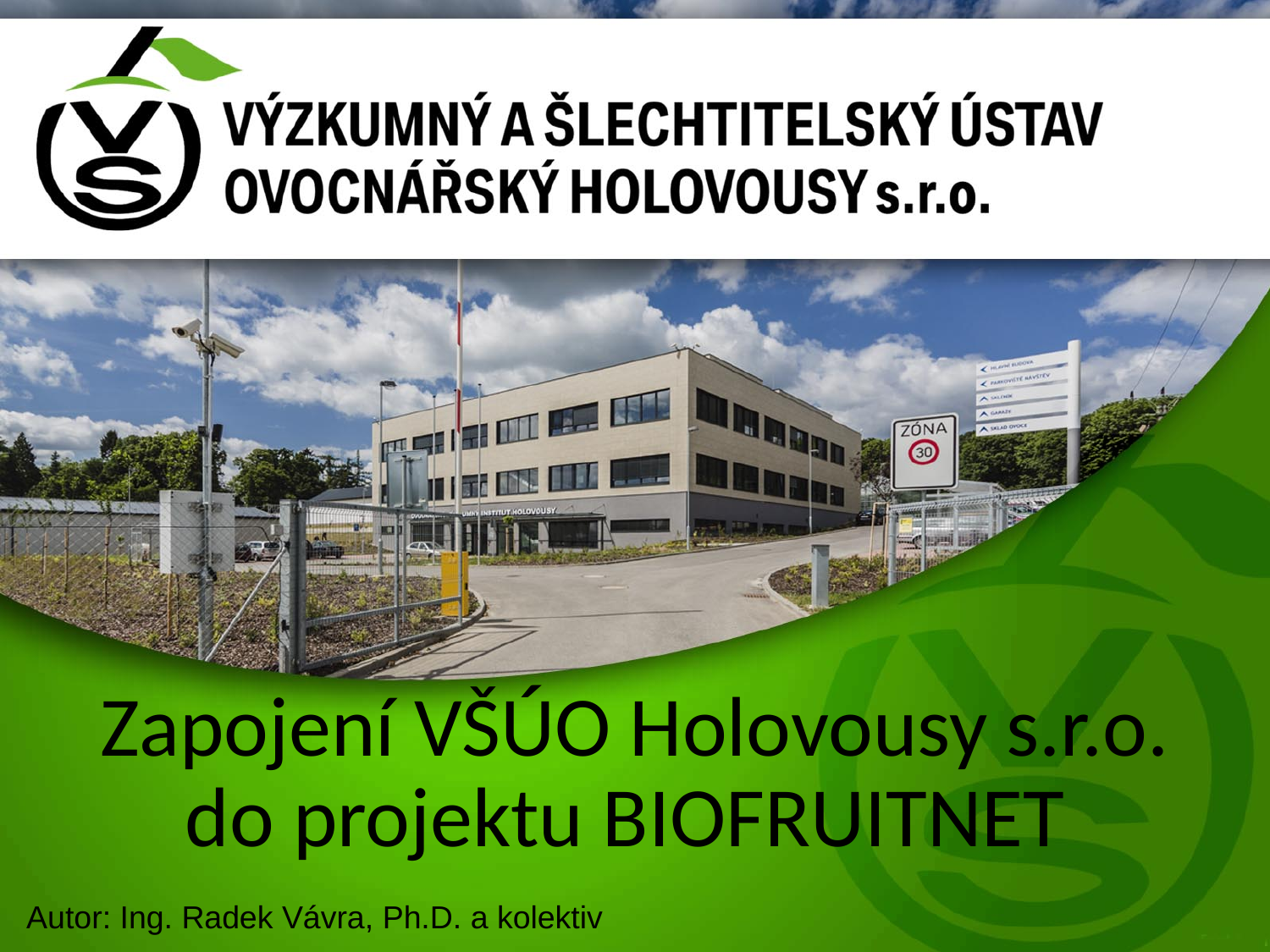

# Zapojení VŠÚO Holovousy s.r.o. do projektu BIOFRUITNET
Autor: Ing. Radek Vávra, Ph.D. a kolektiv